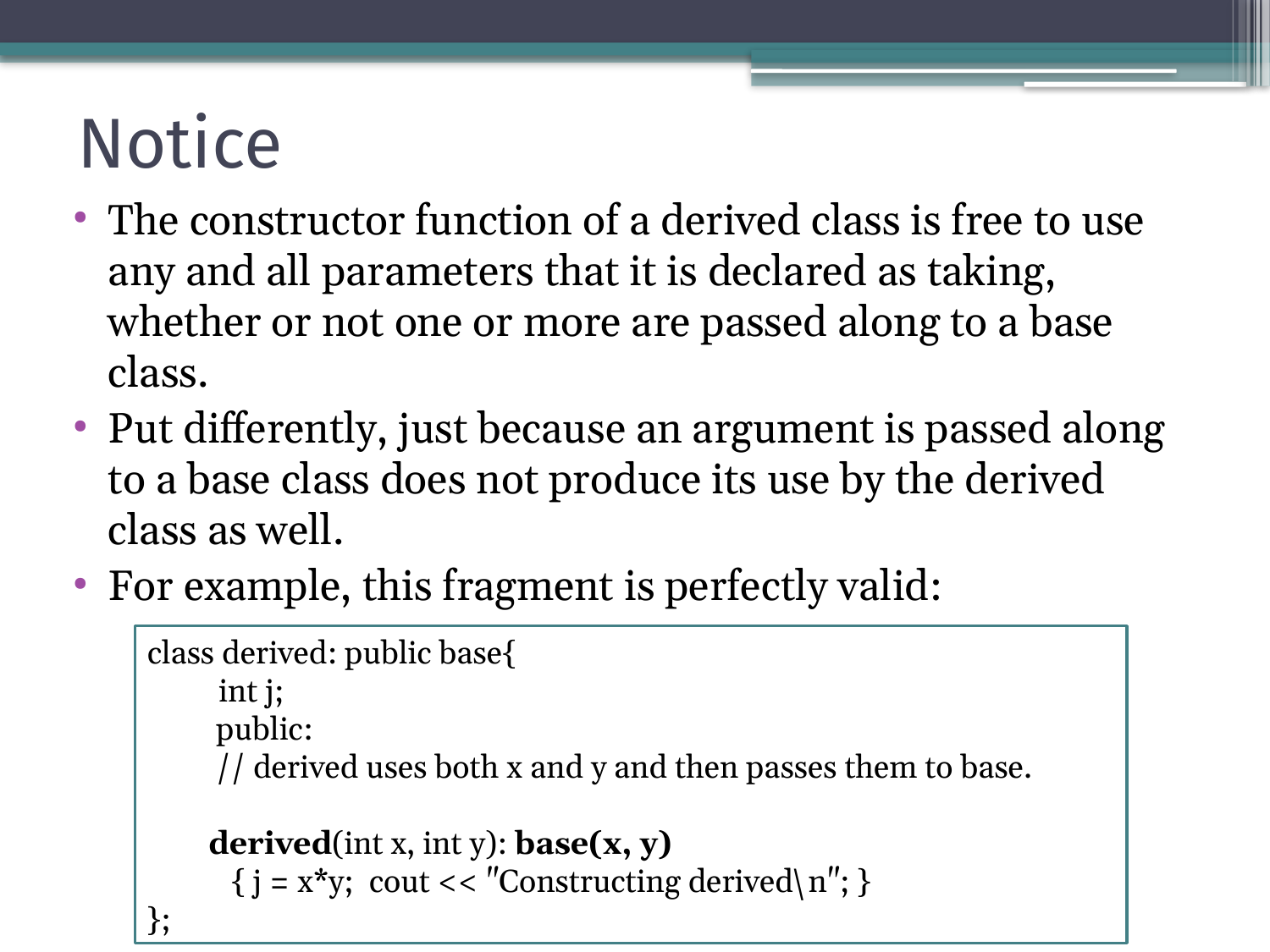

# Notice
The constructor function of a derived class is free to use any and all parameters that it is declared as taking, whether or not one or more are passed along to a base class.
Put differently, just because an argument is passed along to a base class does not produce its use by the derived class as well.
For example, this fragment is perfectly valid:
class derived: public base{
 int j;
         public:
         // derived uses both x and y and then passes them to base.

        derived(int x, int y): base(x, y)
           { j = x*y;  cout << "Constructing derived\n"; }
};